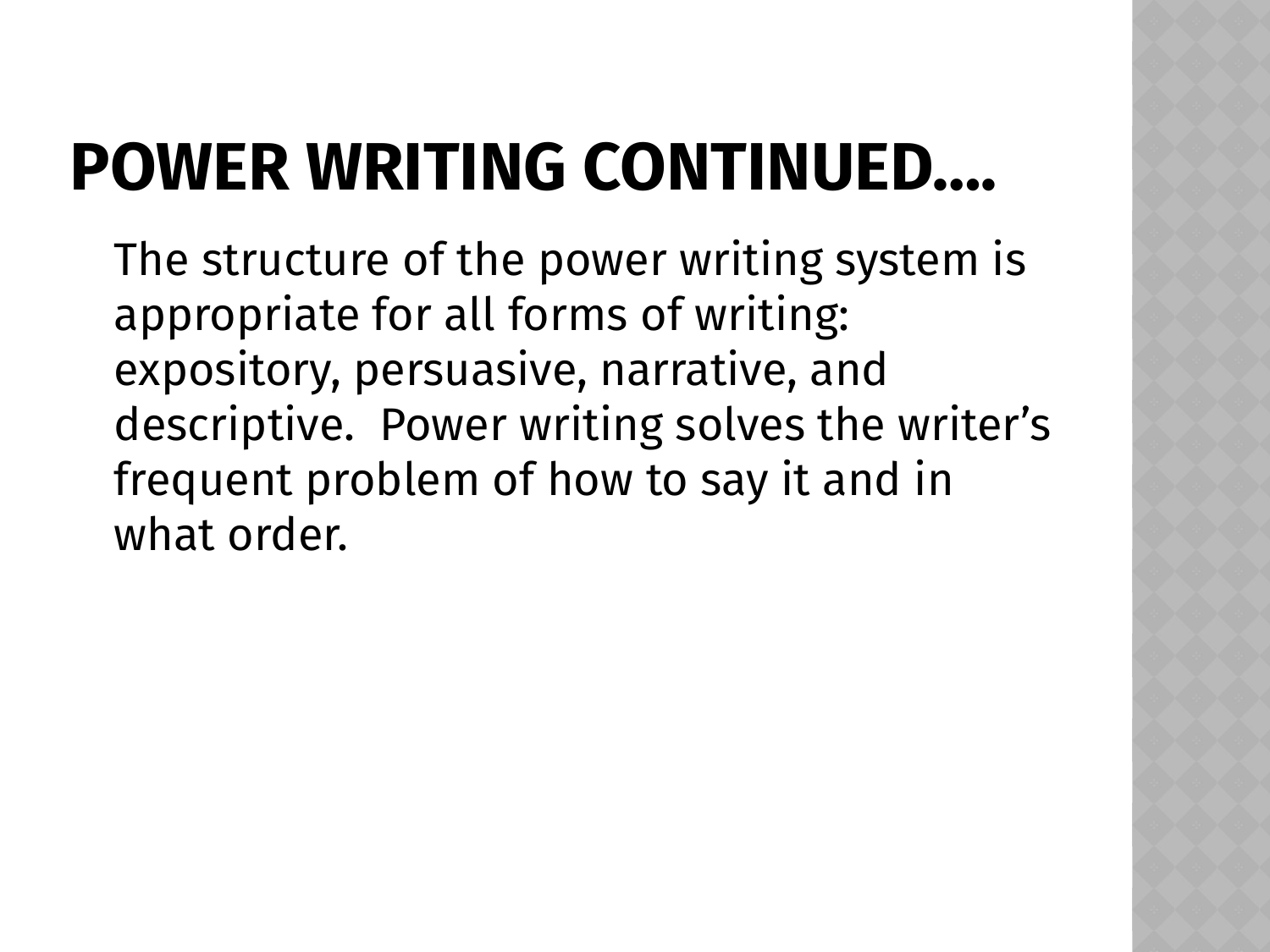

# Power Writing Continued….
	The structure of the power writing system is appropriate for all forms of writing: expository, persuasive, narrative, and descriptive.  Power writing solves the writer’s frequent problem of how to say it and in what order.